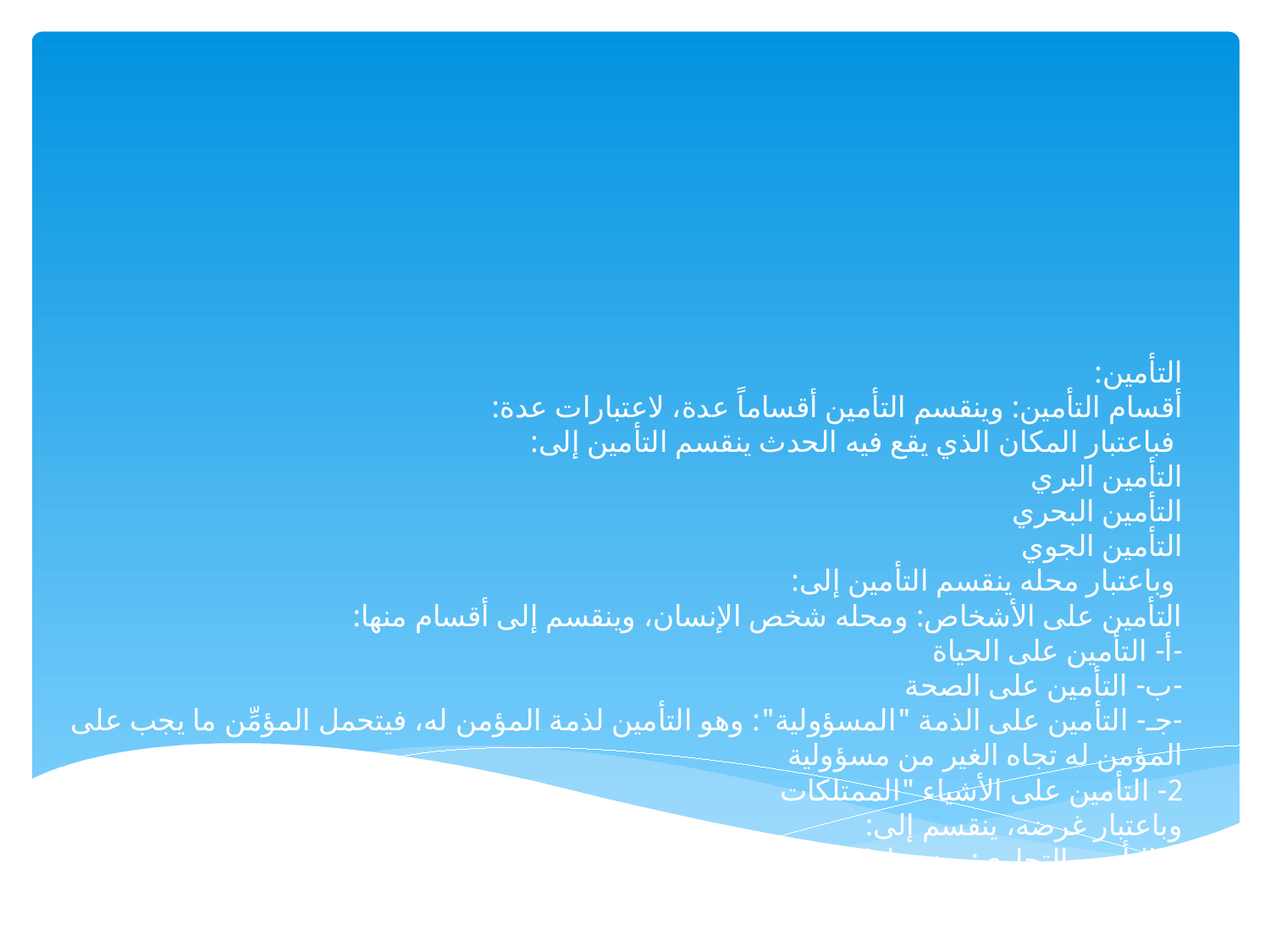

# التأمين: أقسام التأمين: وينقسم التأمين أقساماً عدة، لاعتبارات عدة:  فباعتبار المكان الذي يقع فيه الحدث ينقسم التأمين إلى: التأمين البري التأمين البحري التأمين الجوي  وباعتبار محله ينقسم التأمين إلى: التأمين على الأشخاص: ومحله شخص الإنسان، وينقسم إلى أقسام منها: -أ- التأمين على الحياة -ب- التأمين على الصحة -جـ- التأمين على الذمة "المسؤولية": وهو التأمين لذمة المؤمن له، فيتحمل المؤمِّن ما يجب على المؤمن له تجاه الغير من مسؤولية 2- 	التأمين على الأشياء "الممتلكات وباعتبار غرضه، ينقسم إلى: 1-التأمين التجاري: وهو ما يكون مقصوده الربح 2-التأمين غير التجاري: وهو ما لا يقصد به الربح، وإنما التعاون في تحقيق المصلحة، ودفع المفسدة